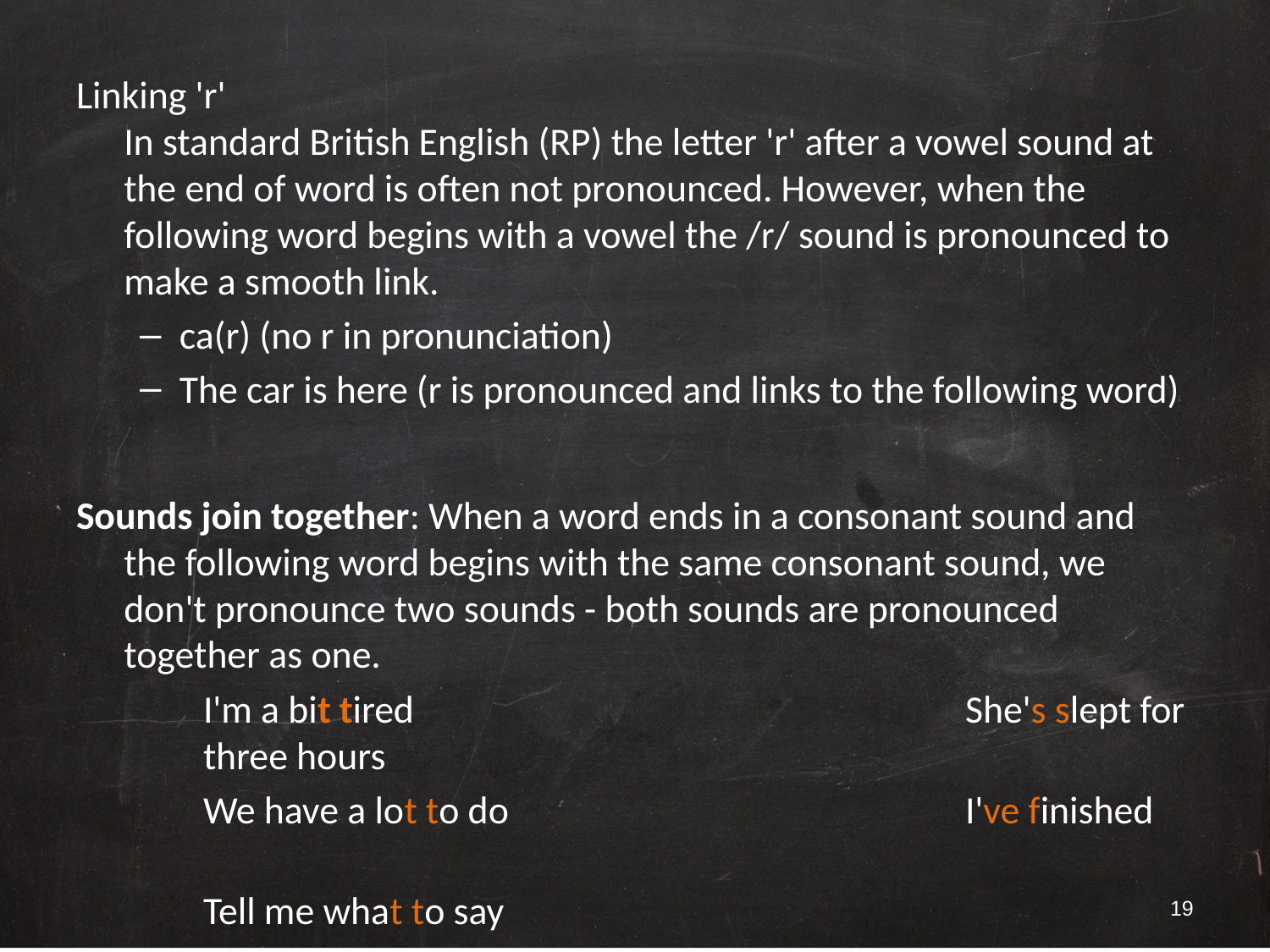

Linking 'r'
In standard British English (RP) the letter 'r' after a vowel sound at the end of word is often not pronounced. However, when the following word begins with a vowel the /r/ sound is pronounced to make a smooth link.
ca(r) (no r in pronunciation)
The car is here (r is pronounced and links to the following word)

Sounds join together: When a word ends in a consonant sound and the following word begins with the same consonant sound, we don't pronounce two sounds - both sounds are pronounced together as one.
	I'm a bit tired					She's slept for three hours
	We have a lot to do				I've finished
	Tell me what to say
19